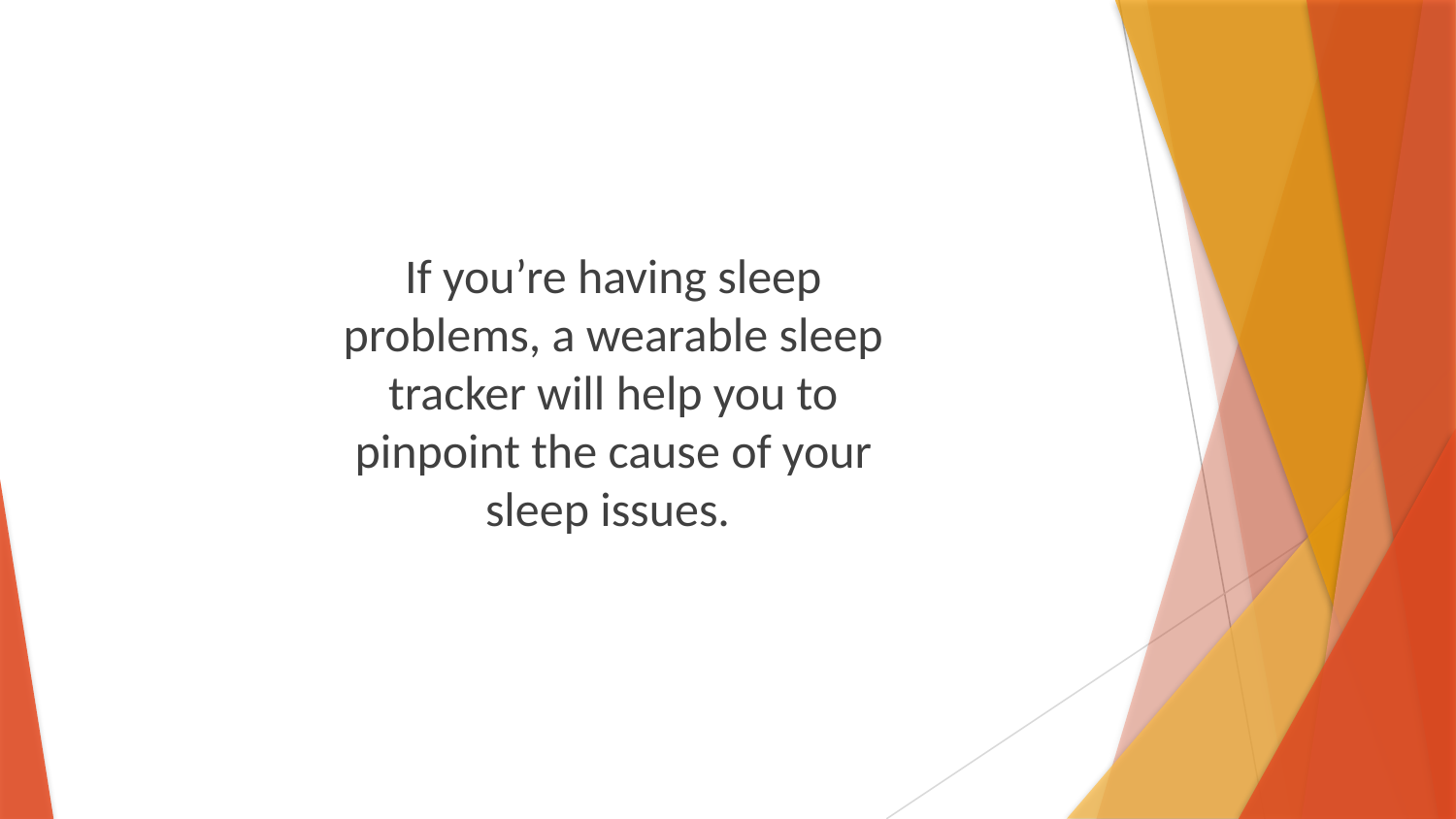

If you’re having sleep problems, a wearable sleep tracker will help you to pinpoint the cause of your sleep issues.